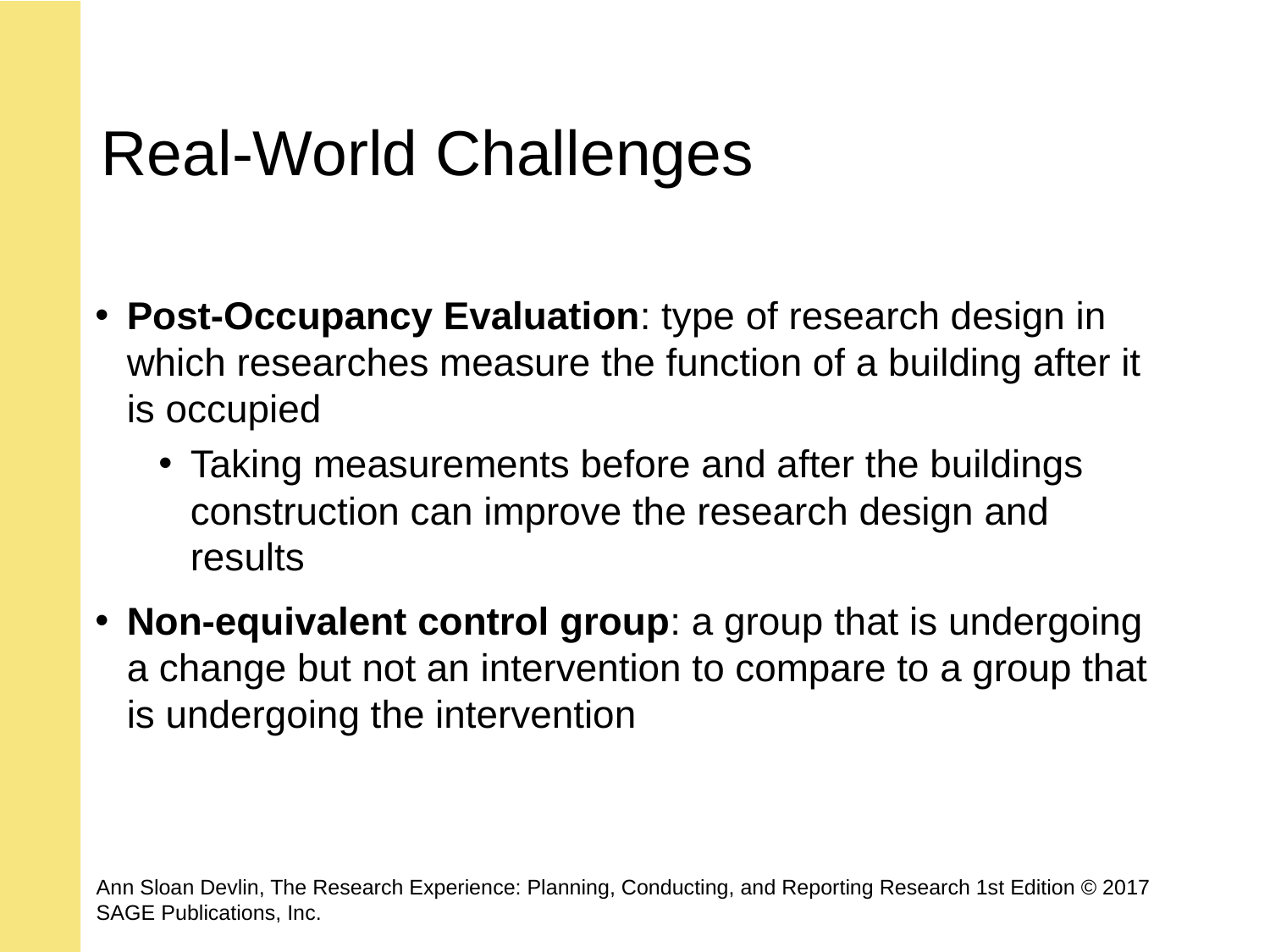

# Real-World Challenges
Post-Occupancy Evaluation: type of research design in which researches measure the function of a building after it is occupied
Taking measurements before and after the buildings construction can improve the research design and results
Non-equivalent control group: a group that is undergoing a change but not an intervention to compare to a group that is undergoing the intervention